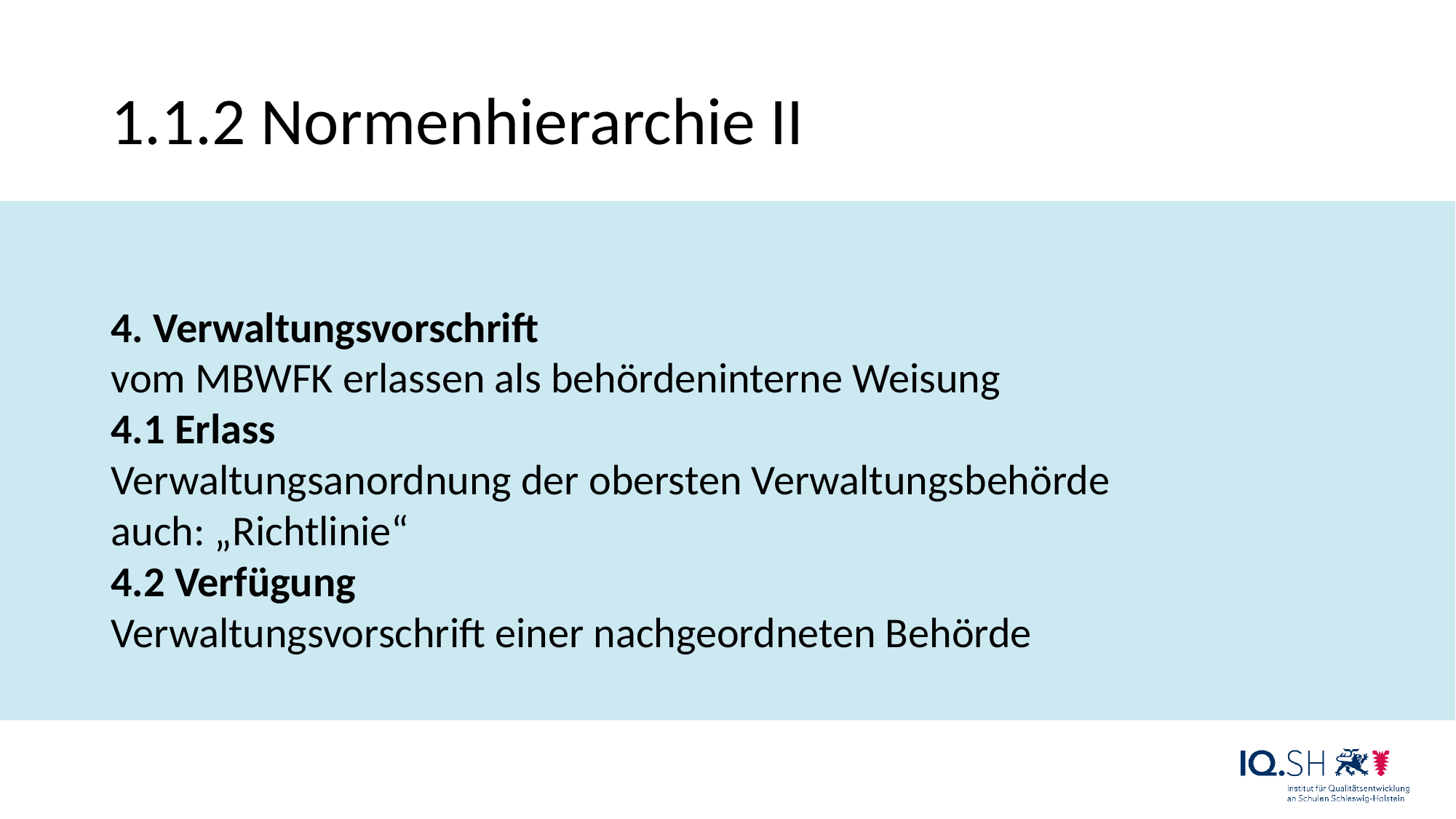

# 1.1.2 Normenhierarchie II
4. Verwaltungsvorschrift
vom MBWFK erlassen als behördeninterne Weisung
4.1 Erlass
Verwaltungsanordnung der obersten Verwaltungsbehörde
auch: „Richtlinie“
4.2 Verfügung
Verwaltungsvorschrift einer nachgeordneten Behörde